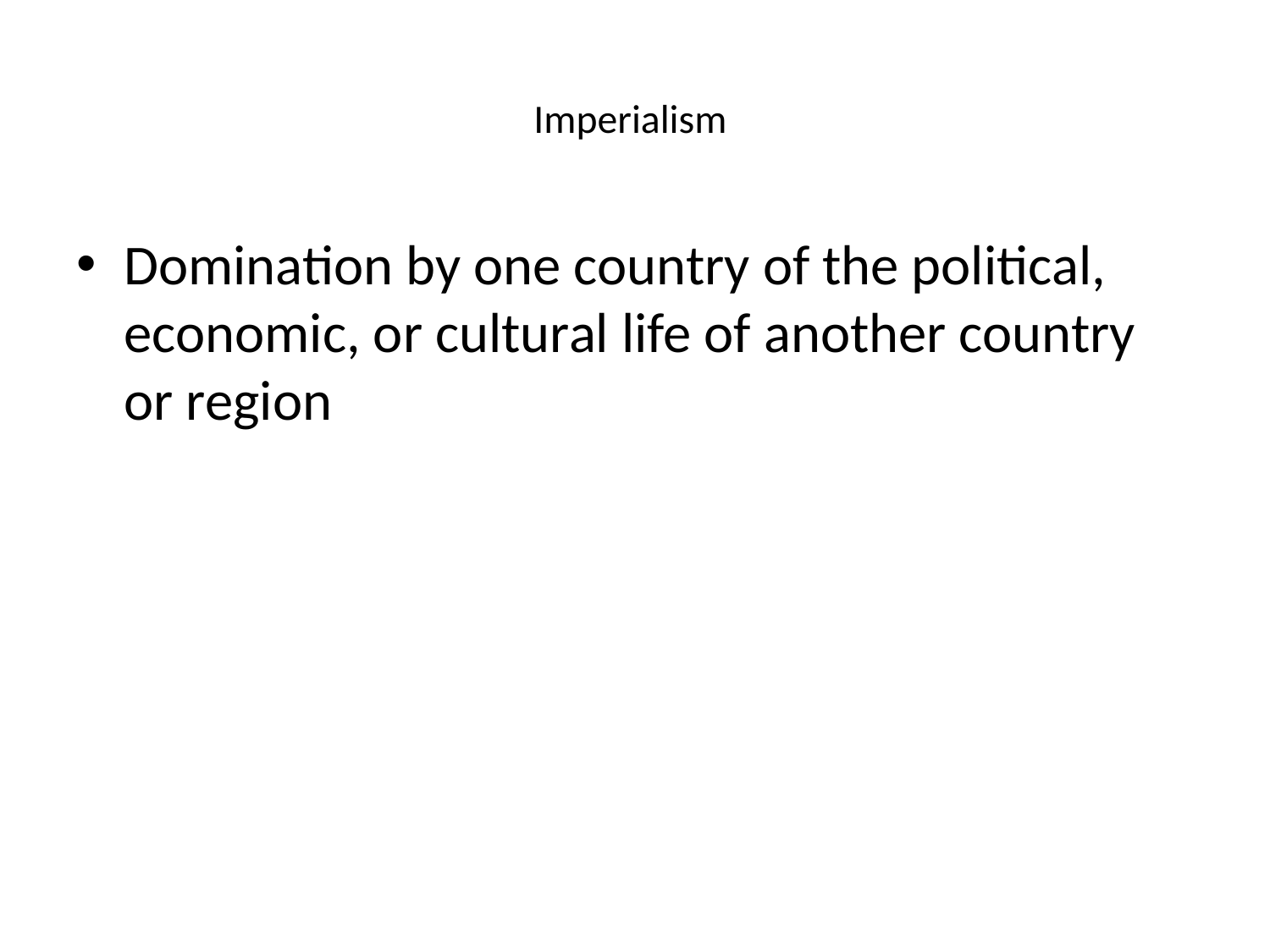

# Imperialism
Domination by one country of the political, economic, or cultural life of another country or region